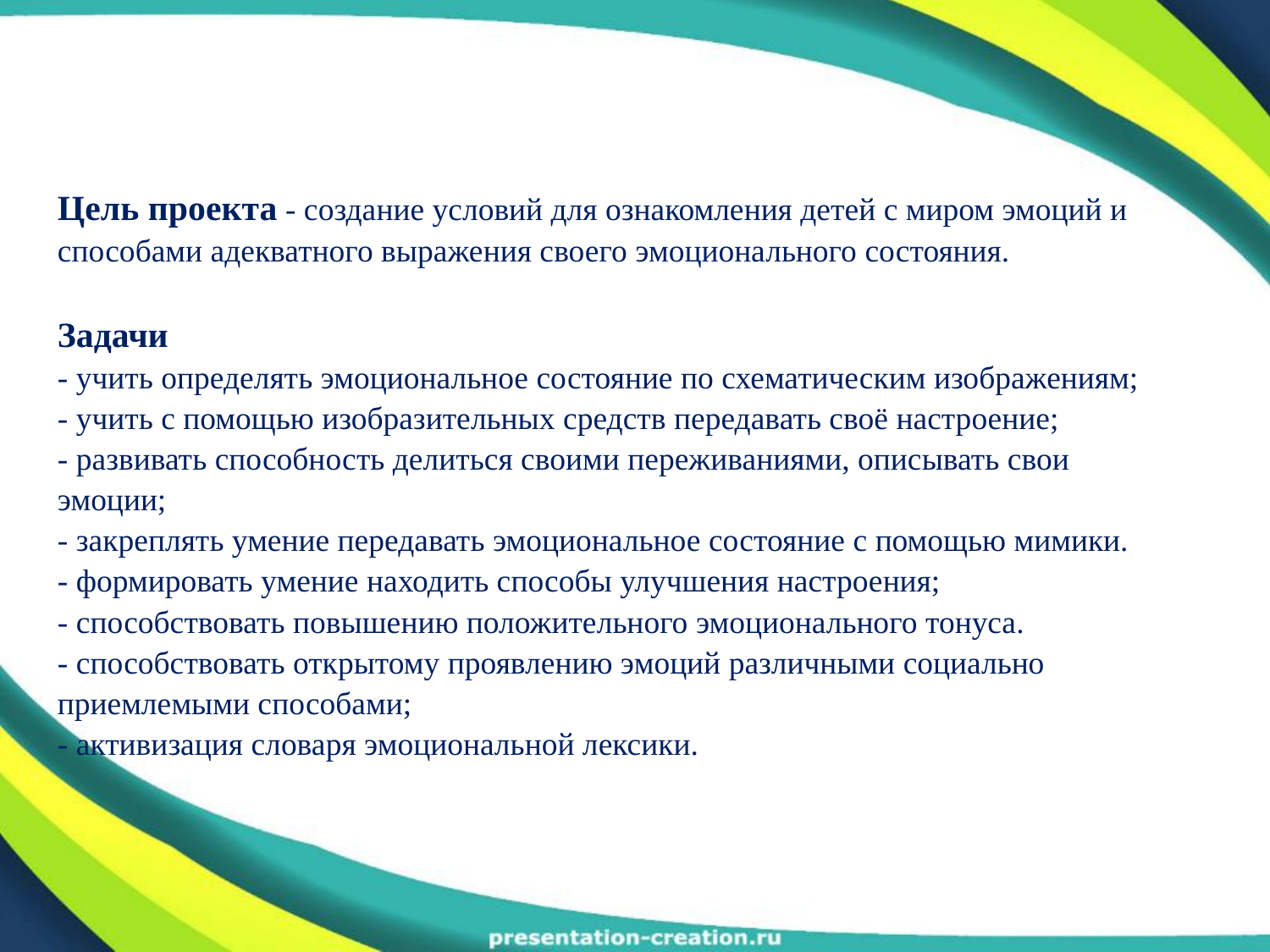

Цель проекта - создание условий для ознакомления детей с миром эмоций и способами адекватного выражения своего эмоционального состояния.

Задачи
- учить определять эмоциональное состояние по схематическим изображениям;
- учить с помощью изобразительных средств передавать своё настроение;
- развивать способность делиться своими переживаниями, описывать свои эмоции;
- закреплять умение передавать эмоциональное состояние с помощью мимики.
- формировать умение находить способы улучшения настроения;
- способствовать повышению положительного эмоционального тонуса.
- способствовать открытому проявлению эмоций различными социально приемлемыми способами;
- активизация словаря эмоциональной лексики.